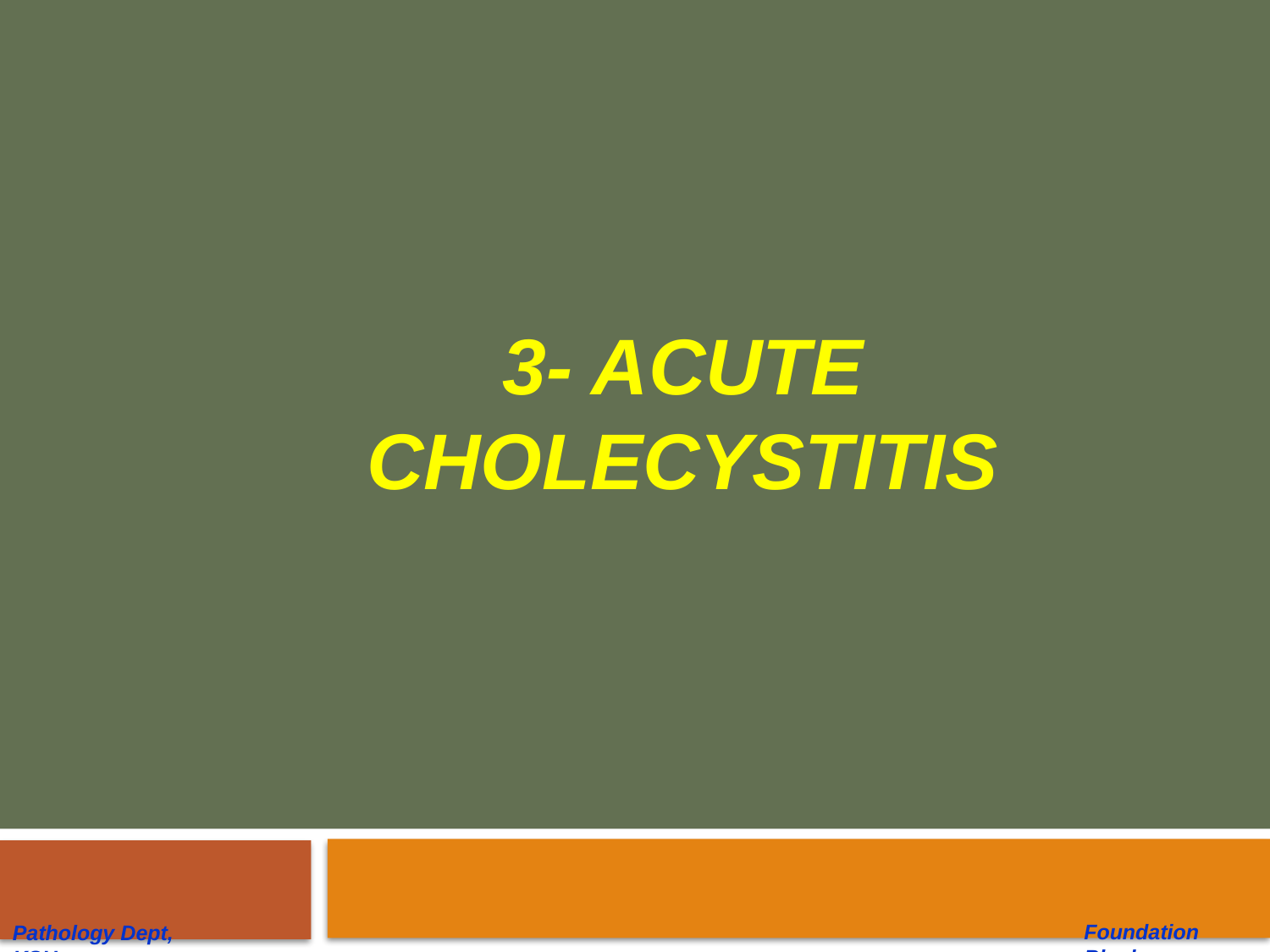

# 3- Acute Cholecystitis
Foundation Block
Pathology Dept, KSU